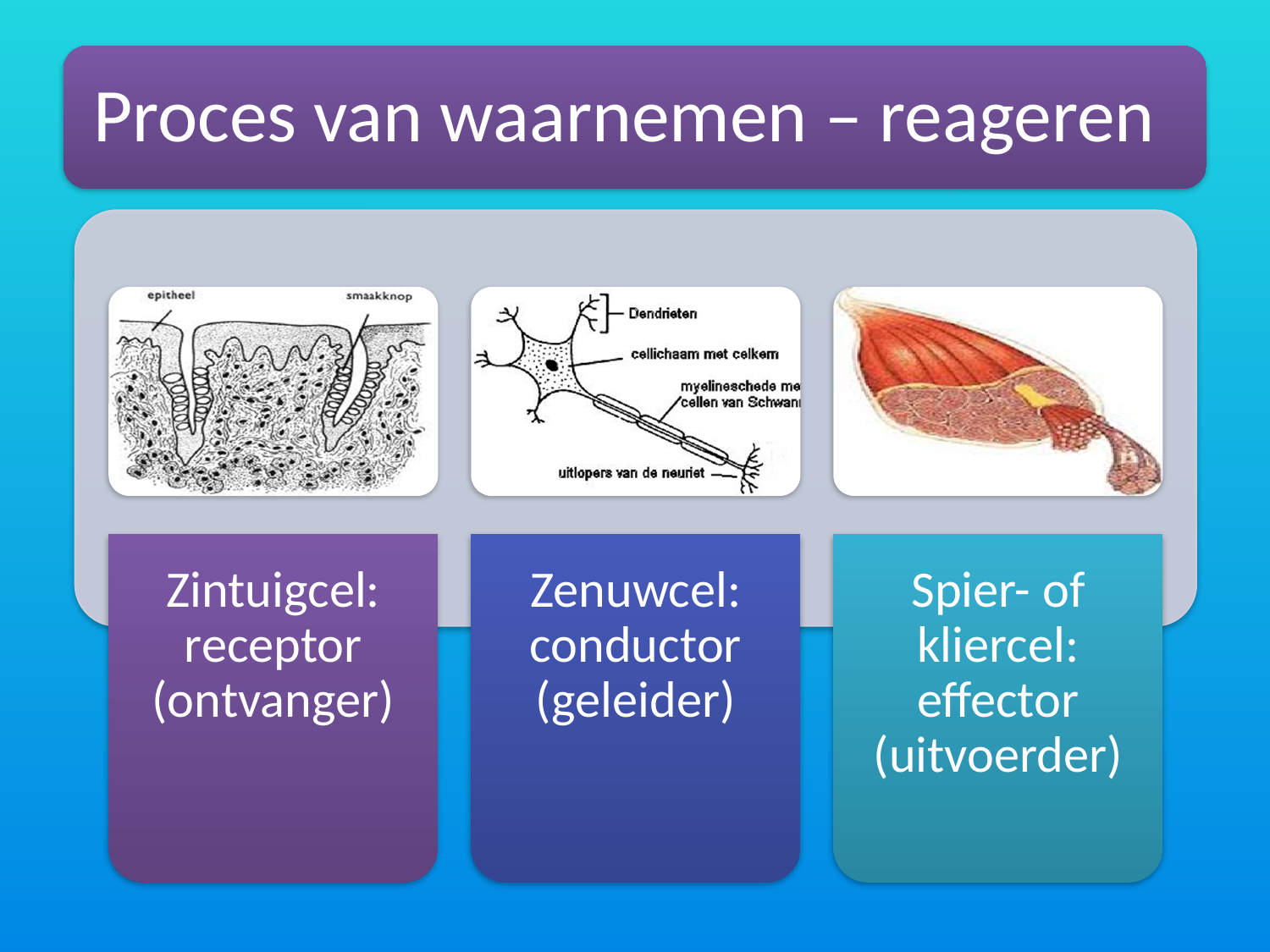

Proces van waarnemen – reageren
Zintuigcel: receptor (ontvanger)
Zenuwcel: conductor (geleider)
Spier- of kliercel: effector (uitvoerder)